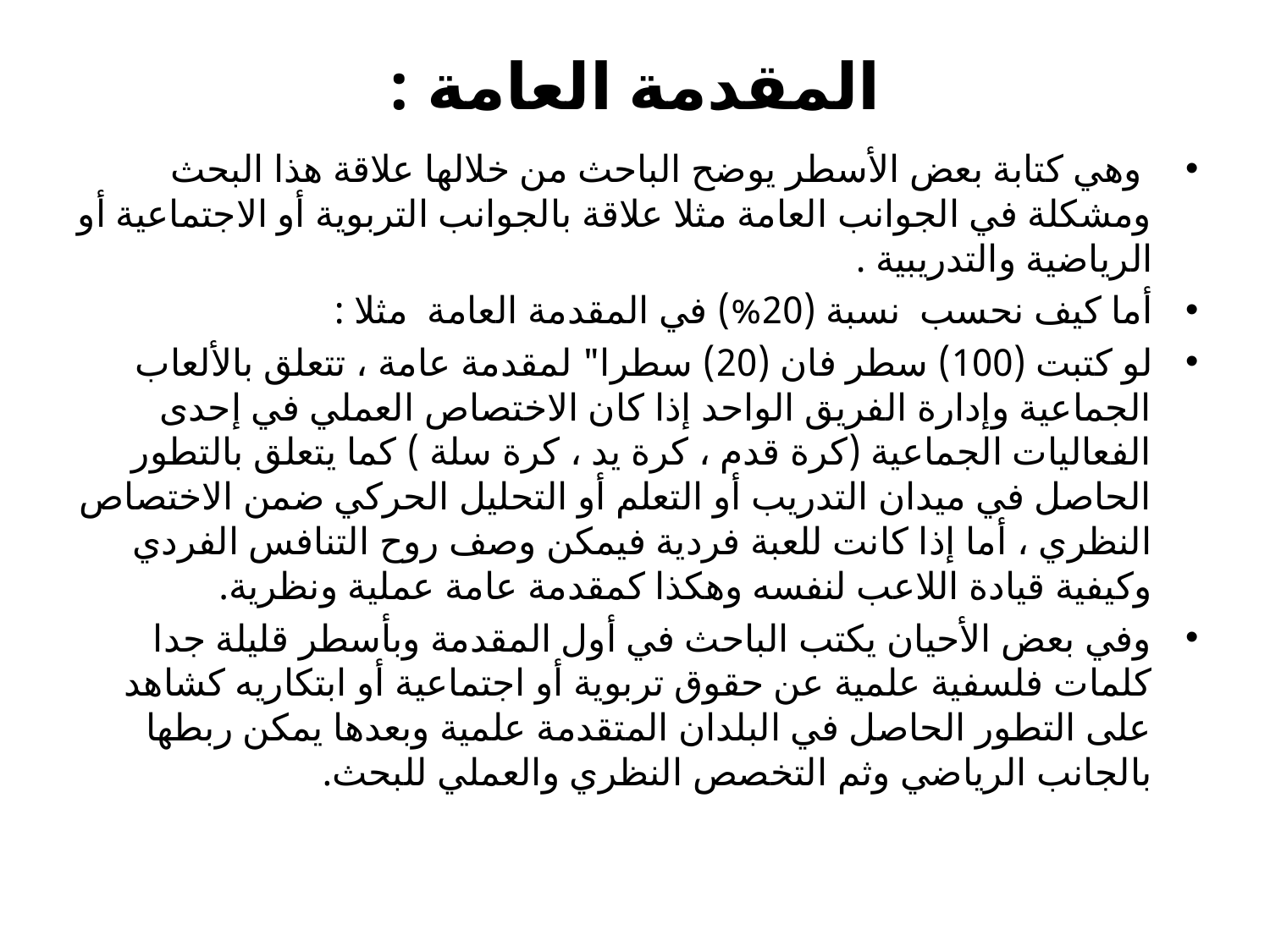

# المقدمة العامة :
 وهي كتابة بعض الأسطر يوضح الباحث من خلالها علاقة هذا البحث ومشكلة في الجوانب العامة مثلا علاقة بالجوانب التربوية أو الاجتماعية أو الرياضية والتدريبية .
أما كيف نحسب  نسبة (20%) في المقدمة العامة  مثلا :
لو كتبت (100) سطر فان (20) سطرا" لمقدمة عامة ، تتعلق بالألعاب الجماعية وإدارة الفريق الواحد إذا كان الاختصاص العملي في إحدى الفعاليات الجماعية (كرة قدم ، كرة يد ، كرة سلة ) كما يتعلق بالتطور الحاصل في ميدان التدريب أو التعلم أو التحليل الحركي ضمن الاختصاص النظري ، أما إذا كانت للعبة فردية فيمكن وصف روح التنافس الفردي وكيفية قيادة اللاعب لنفسه وهكذا كمقدمة عامة عملية ونظرية.
وفي بعض الأحيان يكتب الباحث في أول المقدمة وبأسطر قليلة جدا كلمات فلسفية علمية عن حقوق تربوية أو اجتماعية أو ابتكاريه كشاهد على التطور الحاصل في البلدان المتقدمة علمية وبعدها يمكن ربطها بالجانب الرياضي وثم التخصص النظري والعملي للبحث.